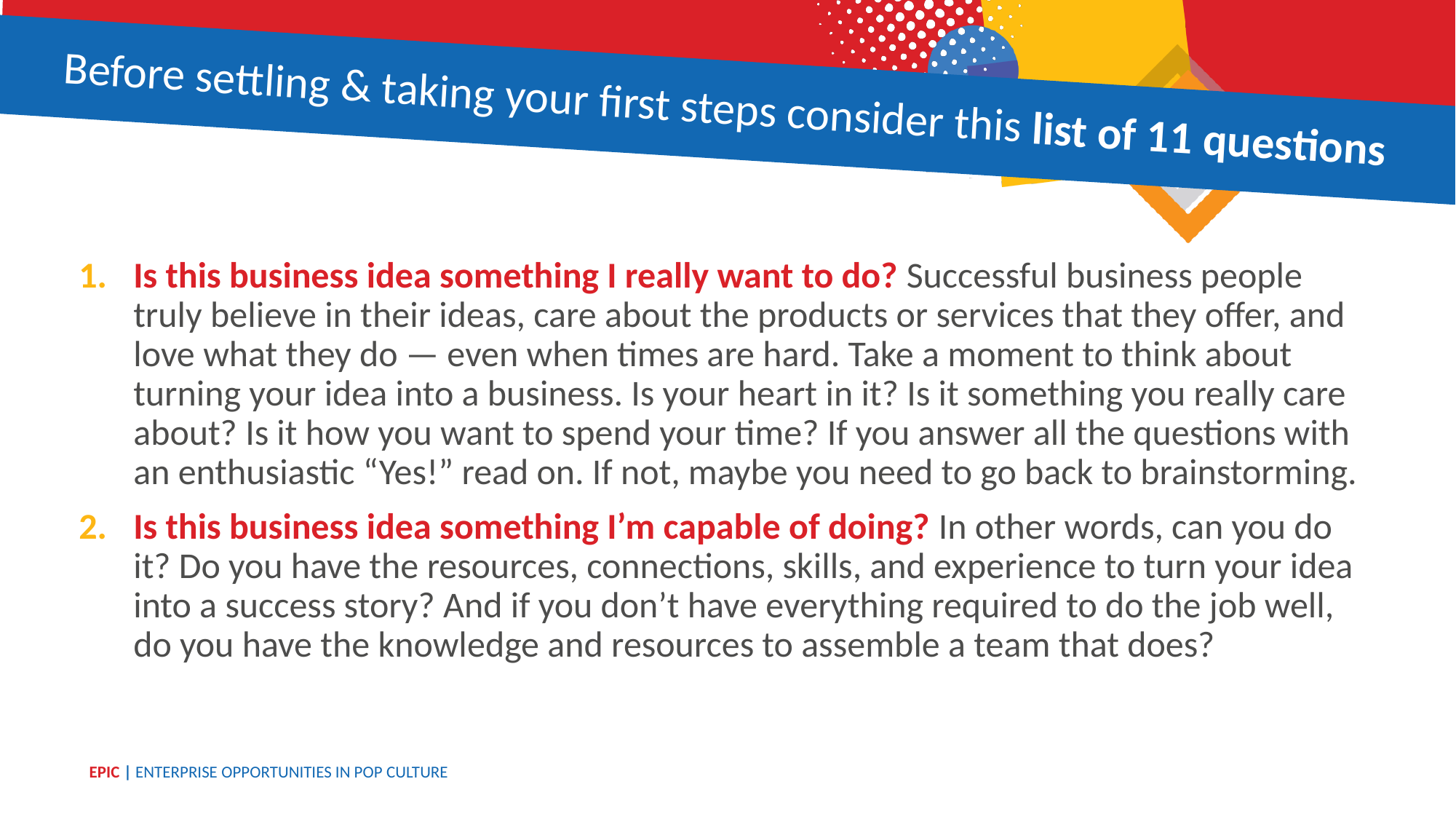

Before settling & taking your first steps consider this list of 11 questions

Is this business idea something I really want to do? Successful business people truly believe in their ideas, care about the products or services that they offer, and love what they do — even when times are hard. Take a moment to think about turning your idea into a business. Is your heart in it? Is it something you really care about? Is it how you want to spend your time? If you answer all the questions with an enthusiastic “Yes!” read on. If not, maybe you need to go back to brainstorming.
Is this business idea something I’m capable of doing? In other words, can you do it? Do you have the resources, connections, skills, and experience to turn your idea into a success story? And if you don’t have everything required to do the job well, do you have the knowledge and resources to assemble a team that does?